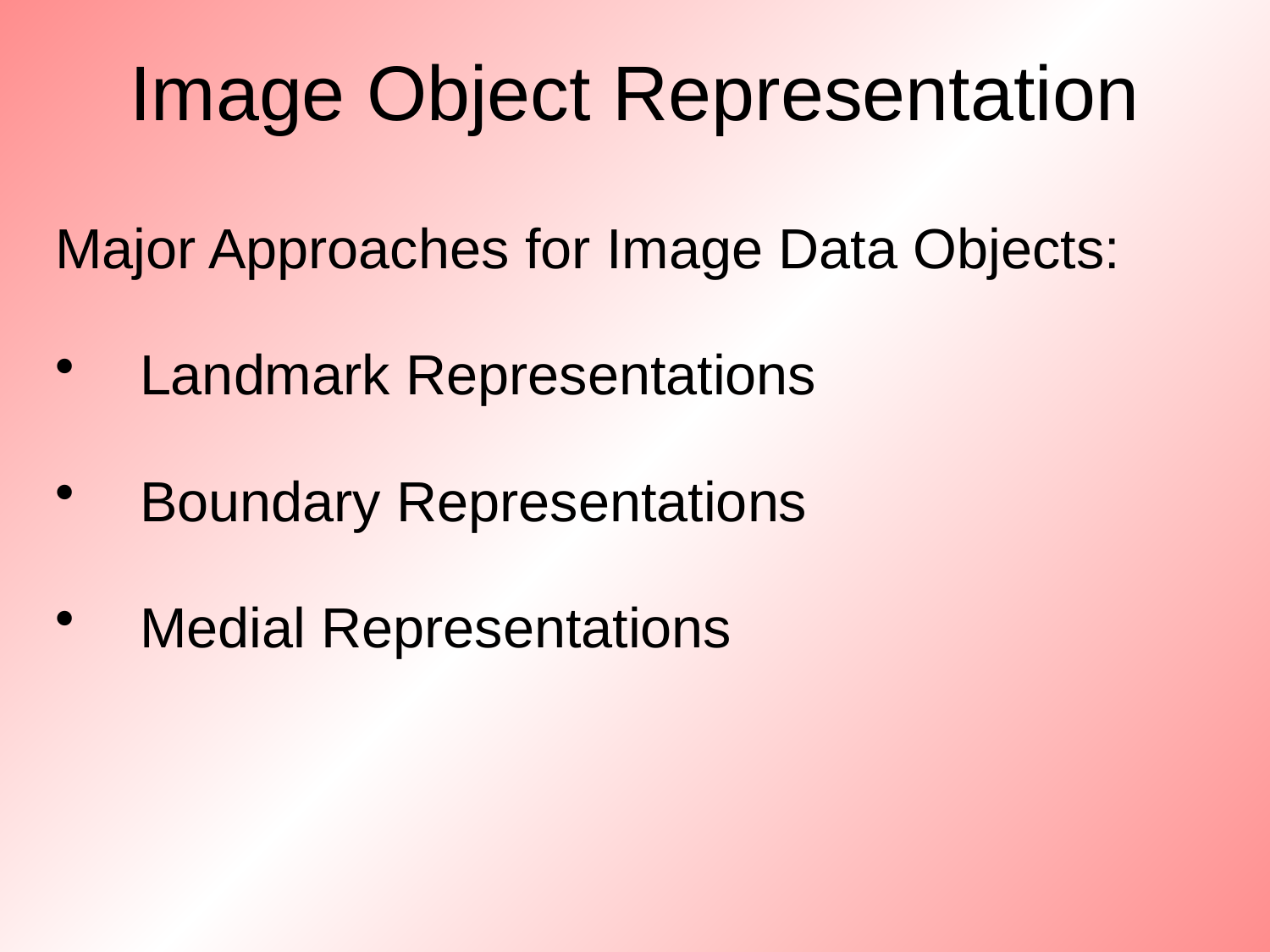

# Image Object Representation
Major Approaches for Image Data Objects:
Landmark Representations
Boundary Representations
Medial Representations